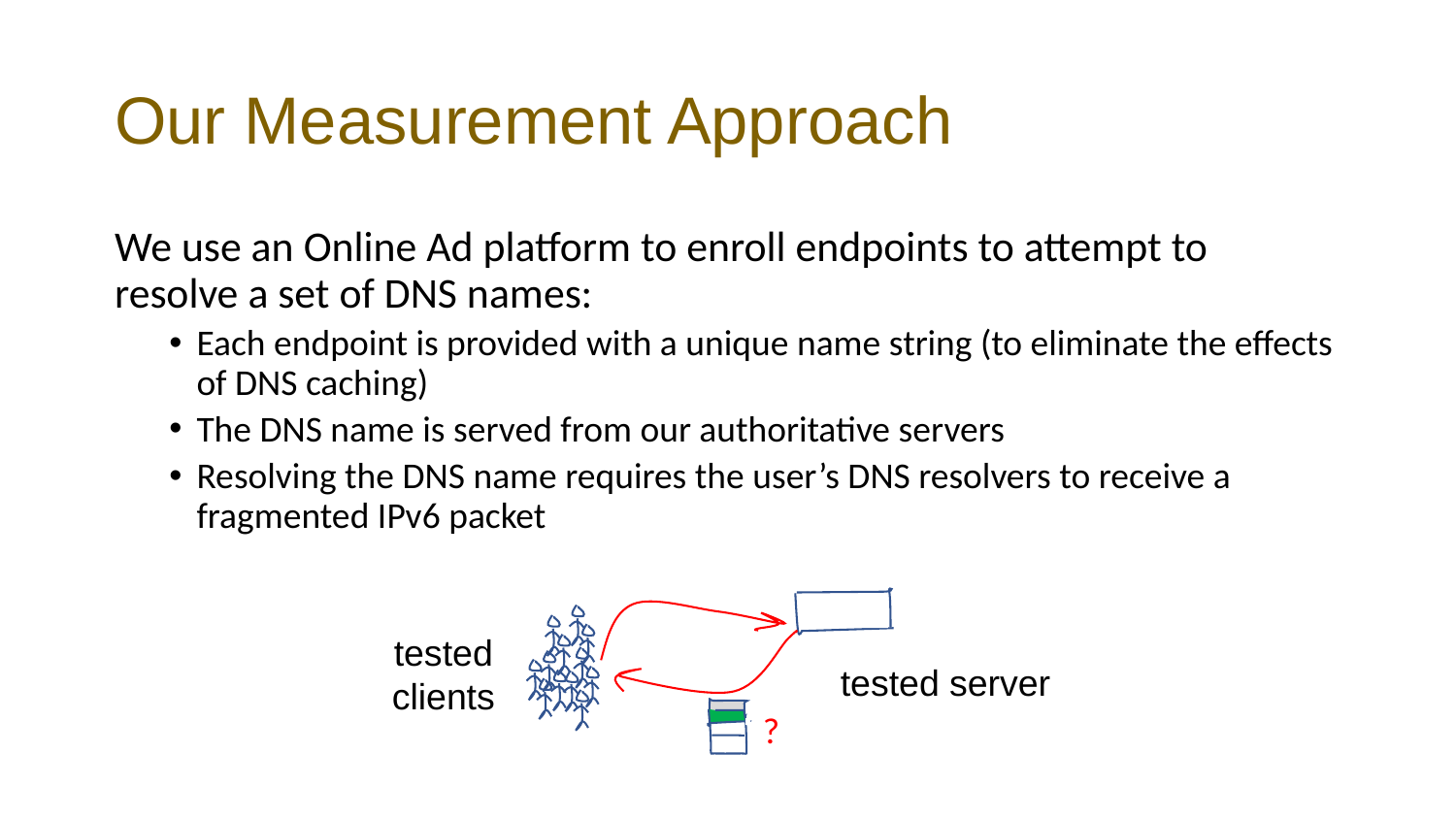

# Our Measurement Approach
We use an Online Ad platform to enroll endpoints to attempt to resolve a set of DNS names:
Each endpoint is provided with a unique name string (to eliminate the effects of DNS caching)
The DNS name is served from our authoritative servers
Resolving the DNS name requires the user’s DNS resolvers to receive a fragmented IPv6 packet

tested clients

tested server

?